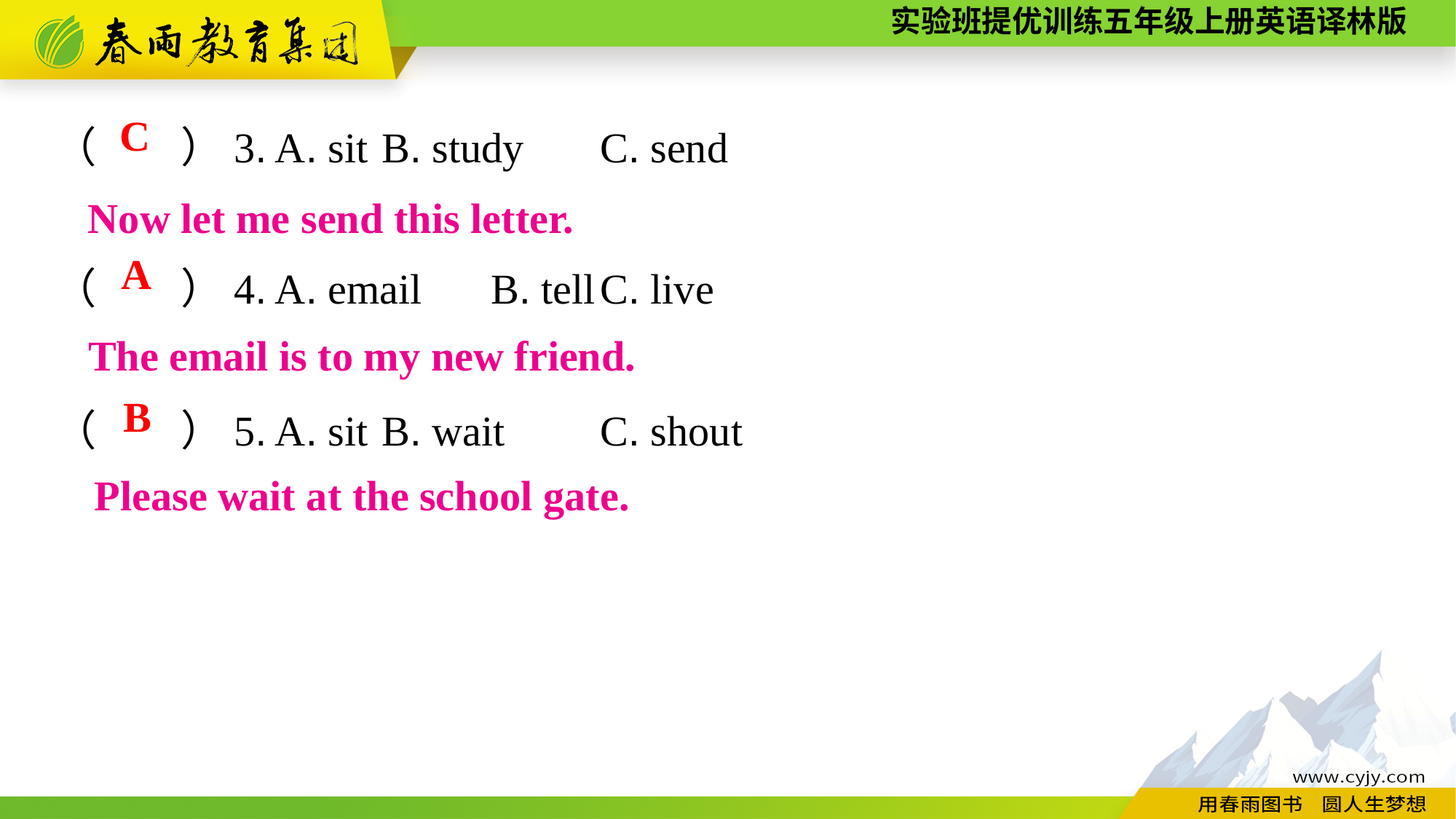

（　　）3. A. sit	B. study	C. send

（　　）4. A. email	B. tell	C. live

（　　）5. A. sit	B. wait	C. shout
C
Now let me send this letter.
A
The email is to my new friend.
B
Please wait at the school gate.